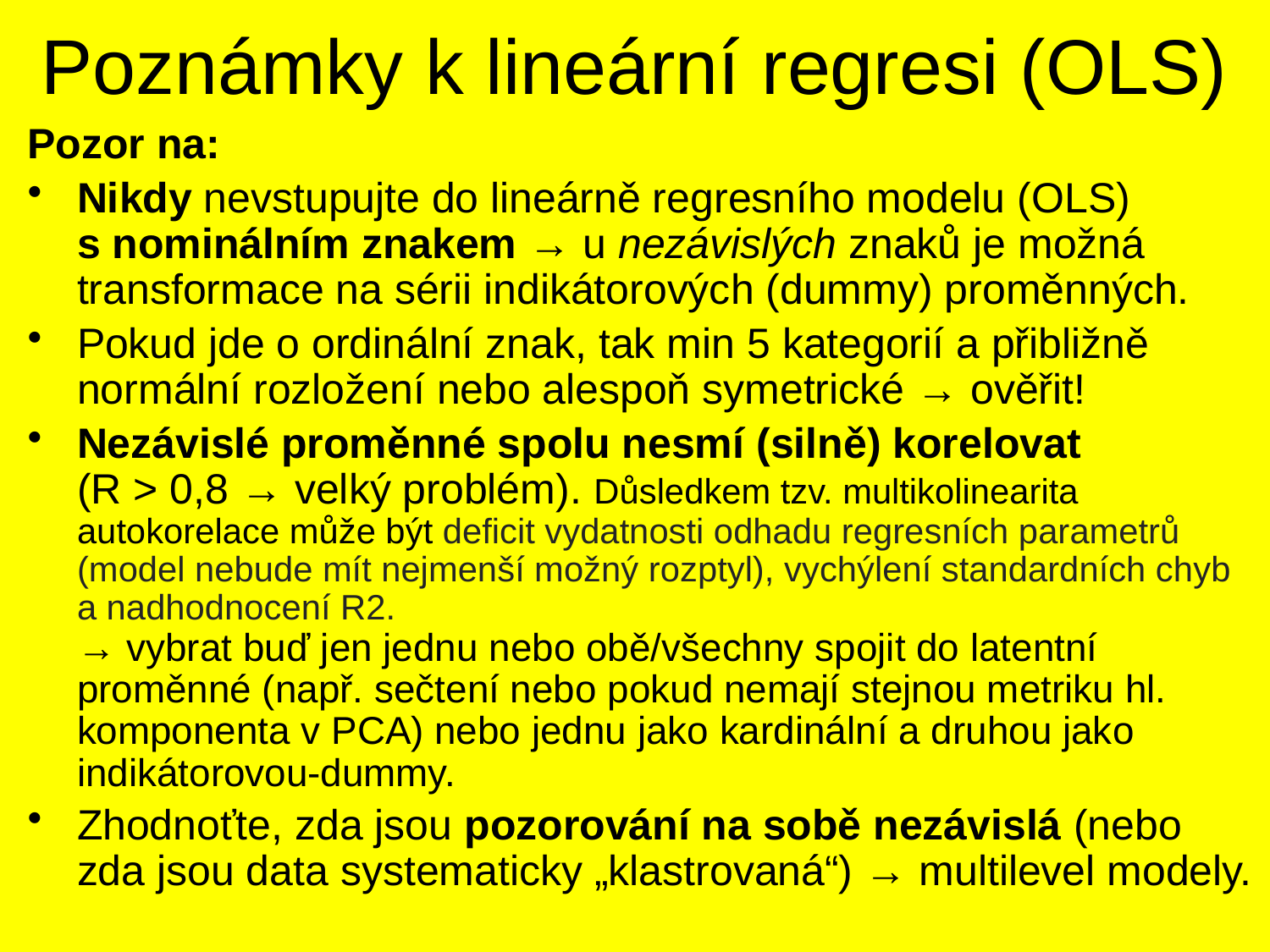

# Poznámky k lineární regresi (OLS)
Pozor na:
Nikdy nevstupujte do lineárně regresního modelu (OLS)
s nominálním znakem → u nezávislých znaků je možná transformace na sérii indikátorových (dummy) proměnných.
Pokud jde o ordinální znak, tak min 5 kategorií a přibližně normální rozložení nebo alespoň symetrické → ověřit!
Nezávislé proměnné spolu nesmí (silně) korelovat
(R > 0,8 → velký problém). Důsledkem tzv. multikolinearita autokorelace může být deficit vydatnosti odhadu regresních parametrů (model nebude mít nejmenší možný rozptyl), vychýlení standardních chyb a nadhodnocení R2.
→ vybrat buď jen jednu nebo obě/všechny spojit do latentní proměnné (např. sečtení nebo pokud nemají stejnou metriku hl. komponenta v PCA) nebo jednu jako kardinální a druhou jako indikátorovou-dummy.
Zhodnoťte, zda jsou pozorování na sobě nezávislá (nebo zda jsou data systematicky „klastrovaná“) → multilevel modely.